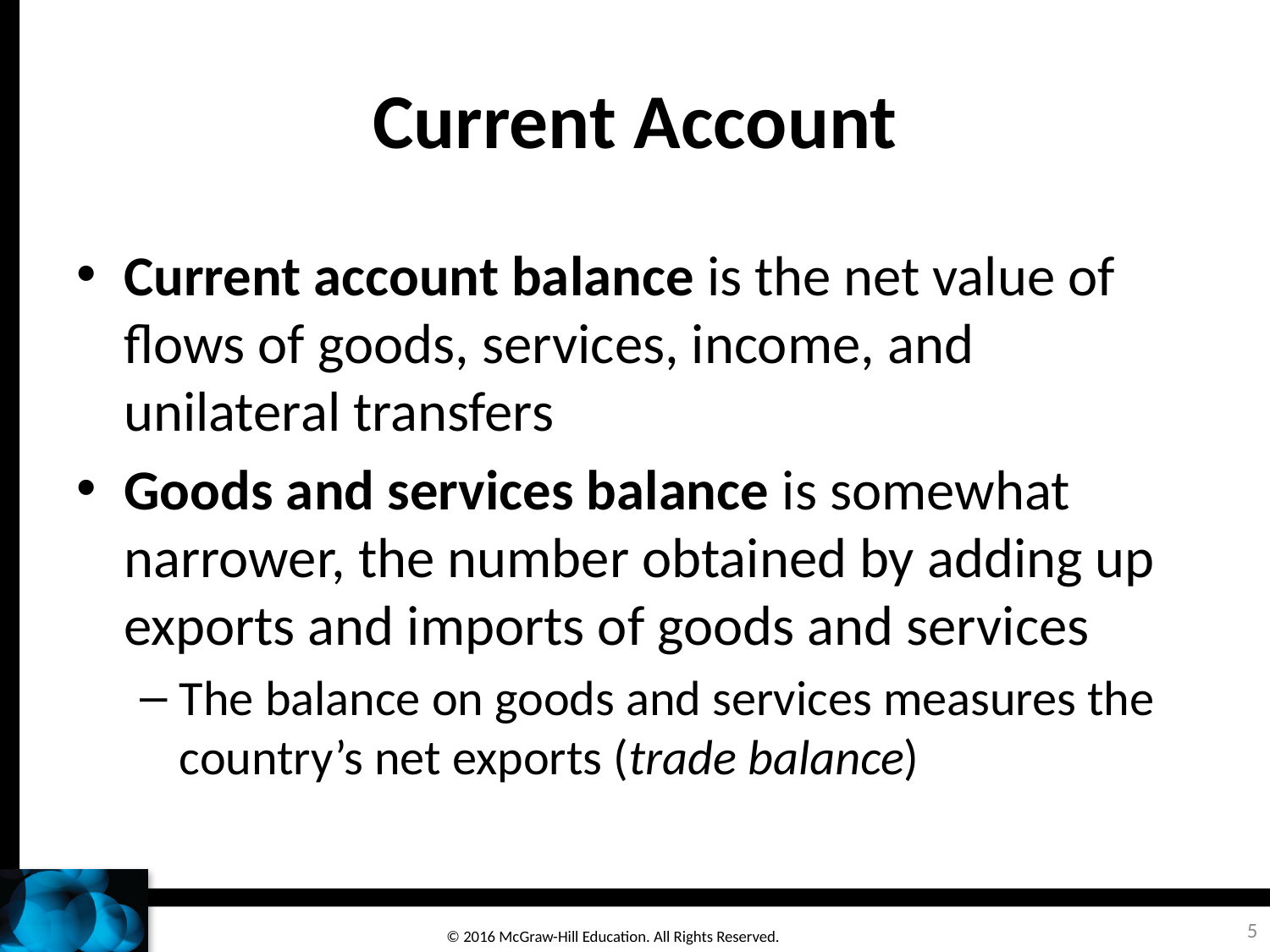

# Current Account
Current account balance is the net value of flows of goods, services, income, and unilateral transfers
Goods and services balance is somewhat narrower, the number obtained by adding up exports and imports of goods and services
The balance on goods and services measures the country’s net exports (trade balance)
5
© 2016 McGraw-Hill Education. All Rights Reserved.